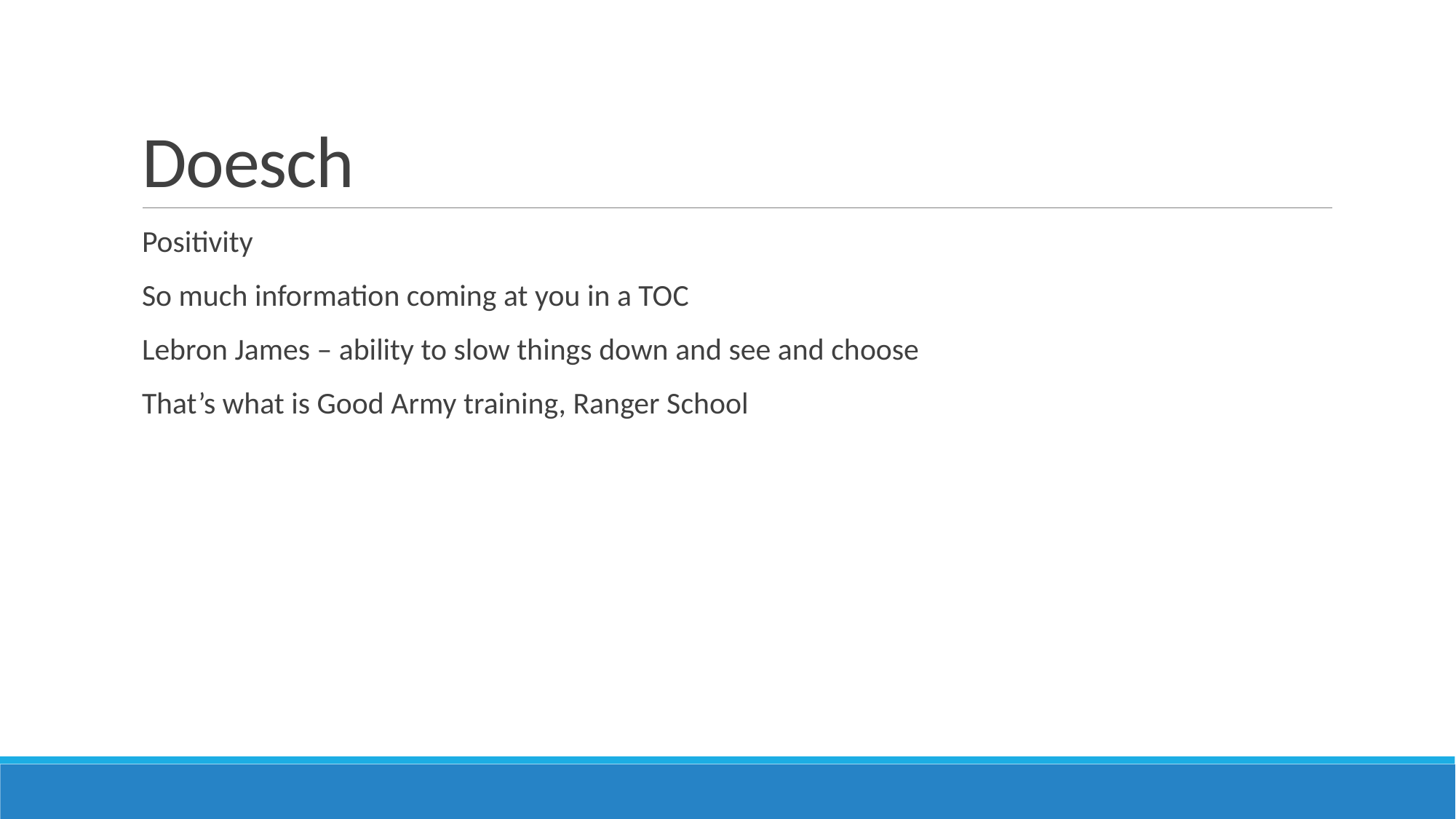

# Doesch
Positivity
So much information coming at you in a TOC
Lebron James – ability to slow things down and see and choose
That’s what is Good Army training, Ranger School